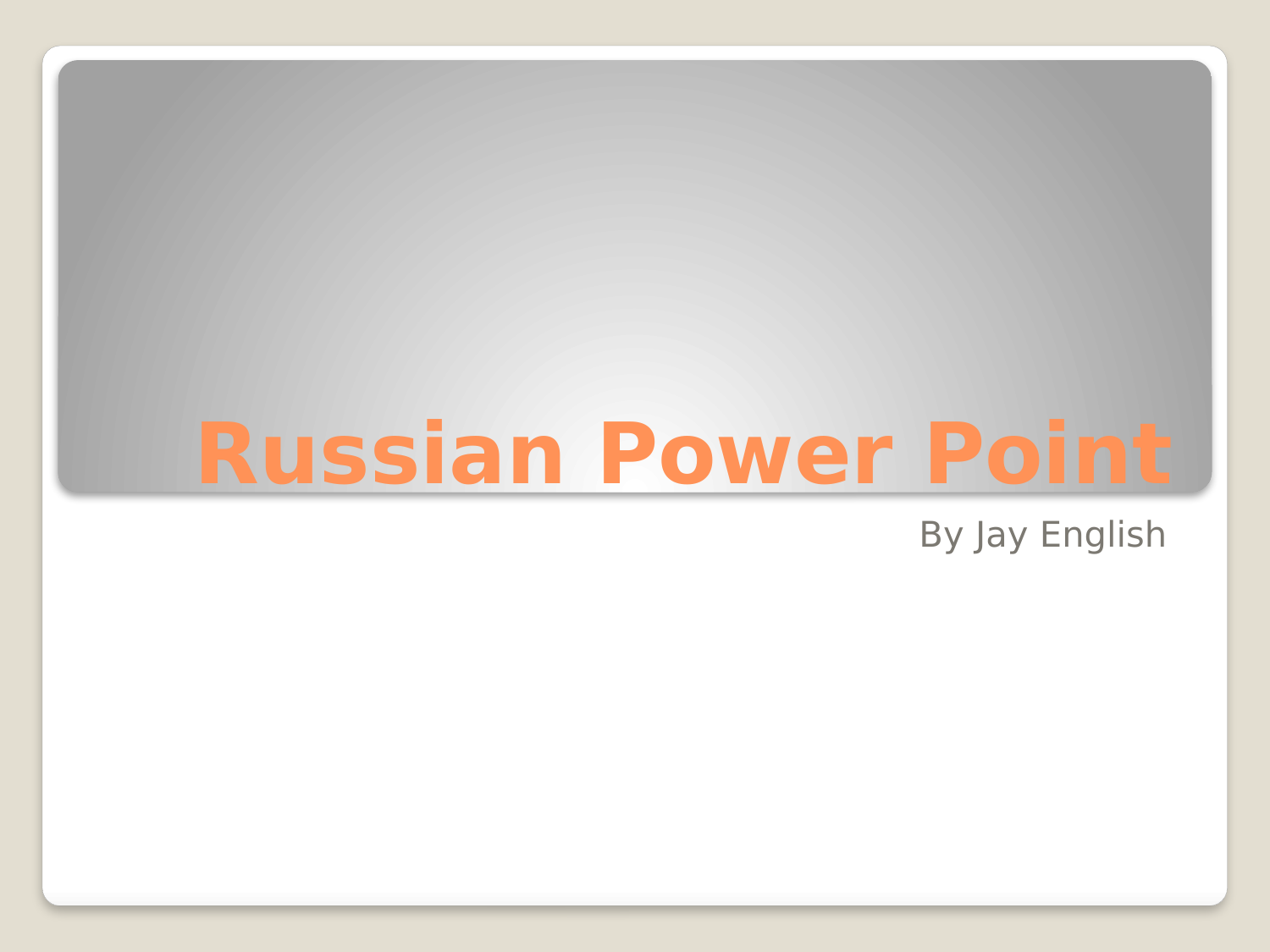

# Russian Power Point
By Jay English